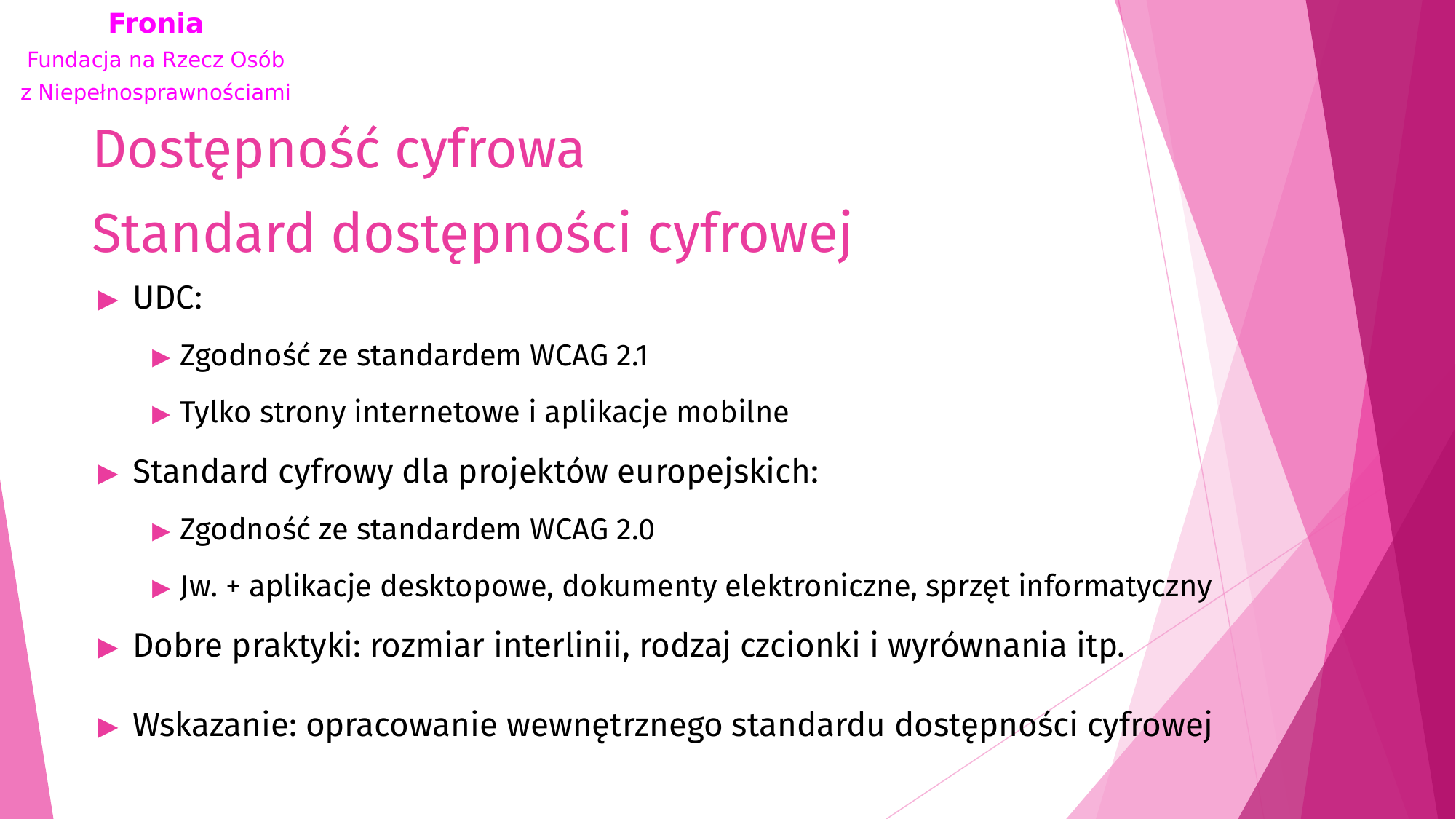

# Dostępność cyfrowa Standard dostępności cyfrowej
UDC:
Zgodność ze standardem WCAG 2.1
Tylko strony internetowe i aplikacje mobilne
Standard cyfrowy dla projektów europejskich:
Zgodność ze standardem WCAG 2.0
Jw. + aplikacje desktopowe, dokumenty elektroniczne, sprzęt informatyczny
Dobre praktyki: rozmiar interlinii, rodzaj czcionki i wyrównania itp.
Wskazanie: opracowanie wewnętrznego standardu dostępności cyfrowej